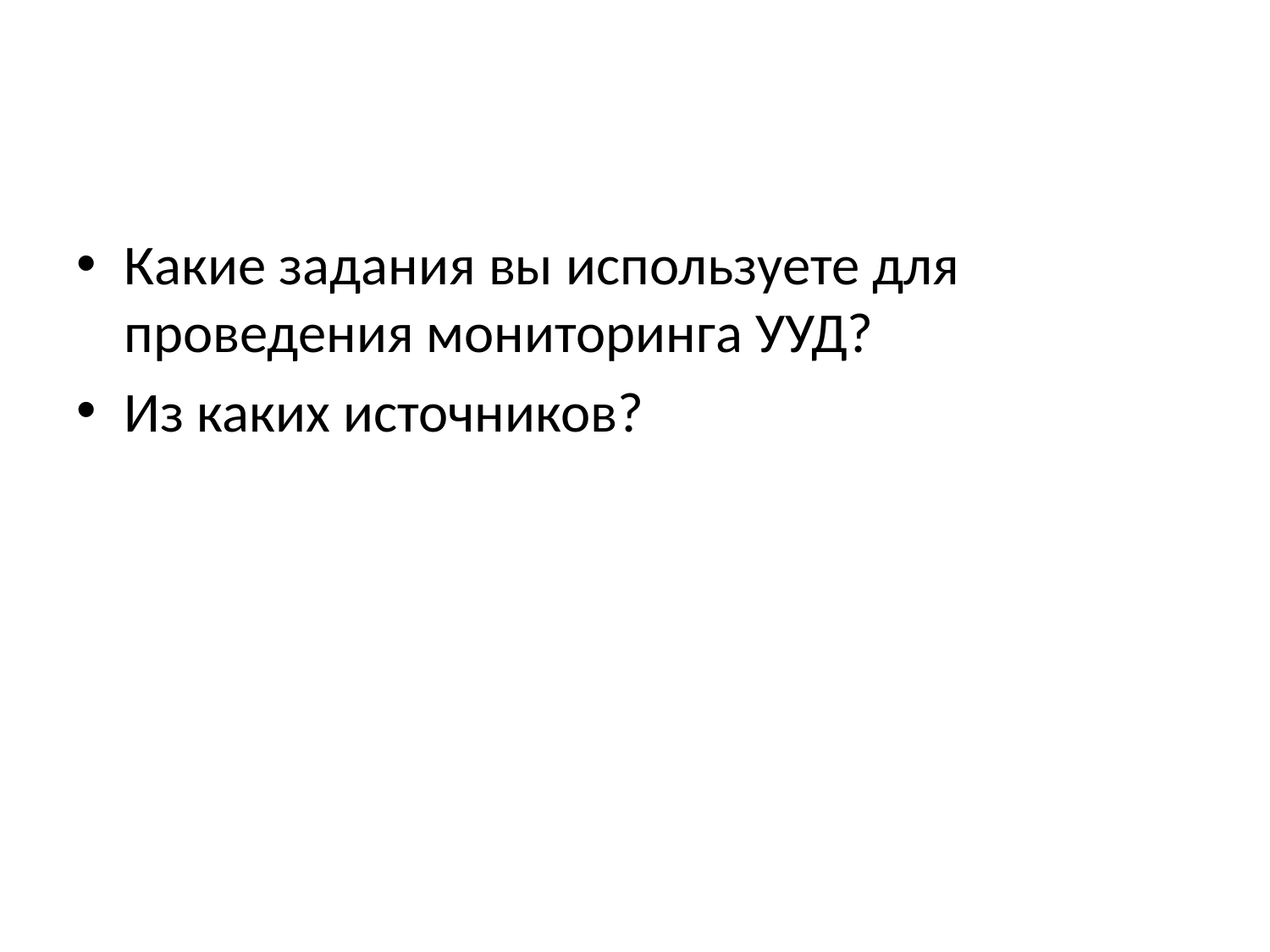

#
Какие задания вы используете для проведения мониторинга УУД?
Из каких источников?